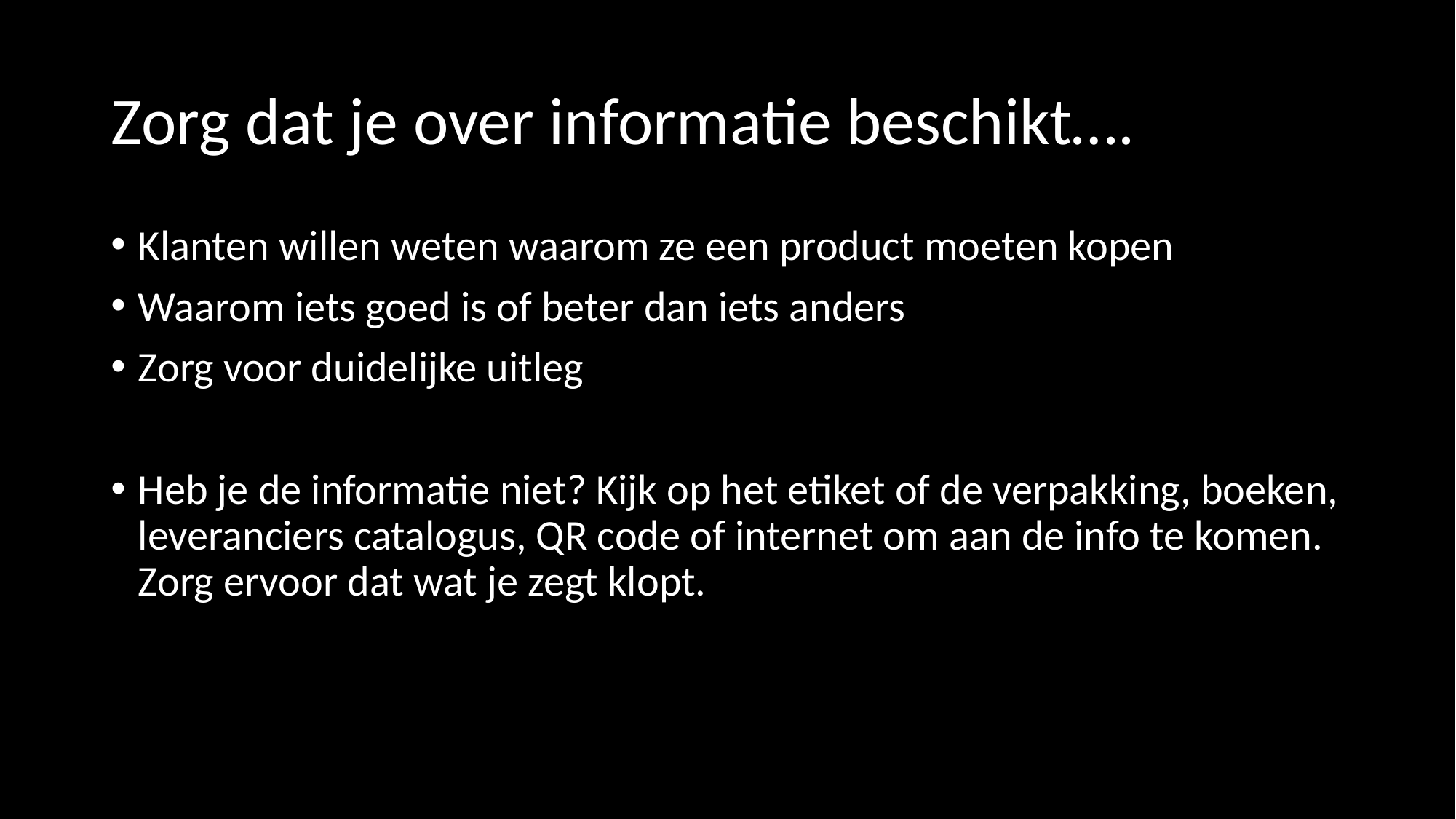

# Zorg dat je over informatie beschikt….
Klanten willen weten waarom ze een product moeten kopen
Waarom iets goed is of beter dan iets anders
Zorg voor duidelijke uitleg

Heb je de informatie niet? Kijk op het etiket of de verpakking, boeken, leveranciers catalogus, QR code of internet om aan de info te komen. Zorg ervoor dat wat je zegt klopt.